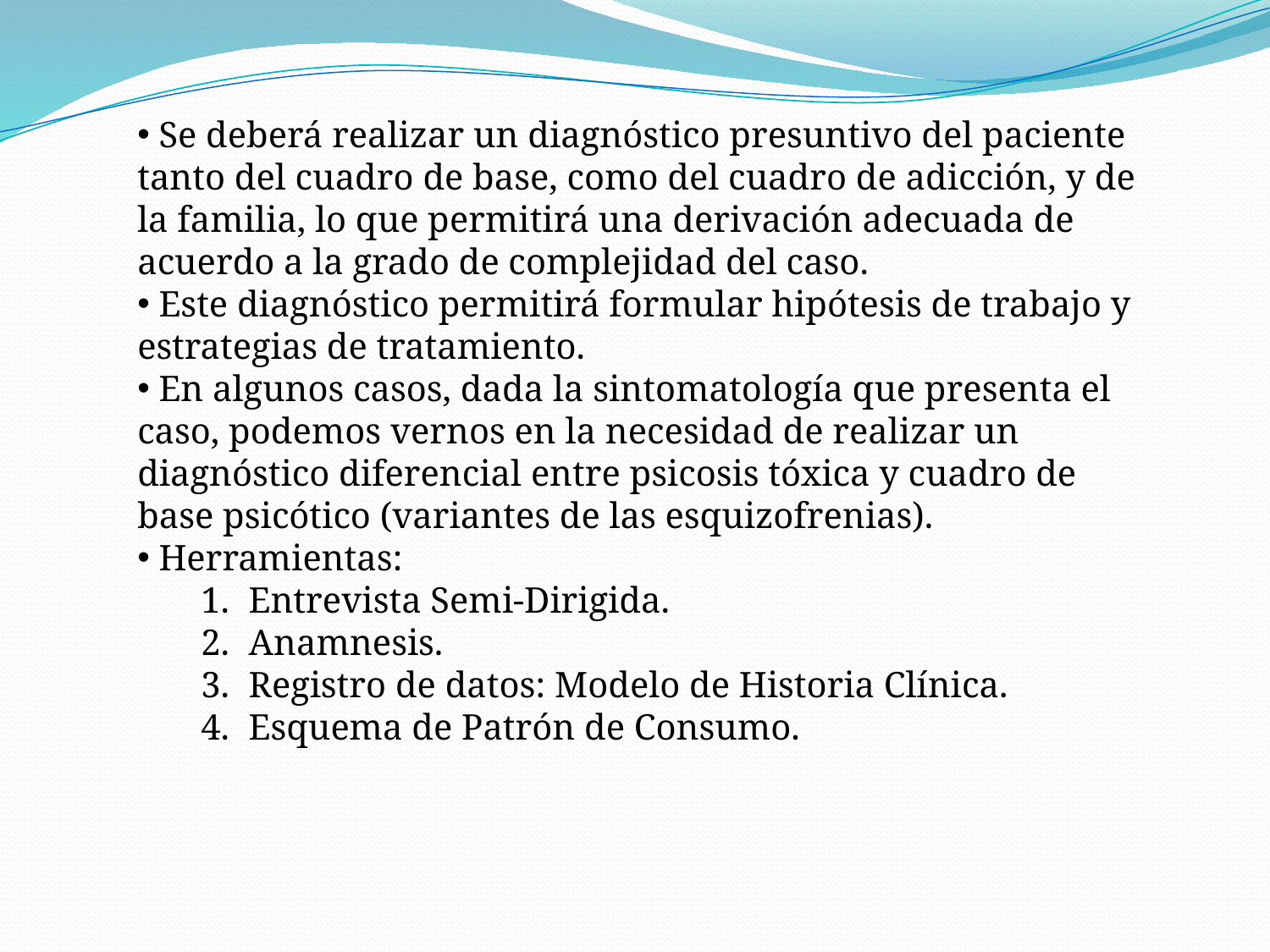

Se deberá realizar un diagnóstico presuntivo del paciente tanto del cuadro de base, como del cuadro de adicción, y de la familia, lo que permitirá una derivación adecuada de acuerdo a la grado de complejidad del caso.
 Este diagnóstico permitirá formular hipótesis de trabajo y estrategias de tratamiento.
 En algunos casos, dada la sintomatología que presenta el caso, podemos vernos en la necesidad de realizar un diagnóstico diferencial entre psicosis tóxica y cuadro de base psicótico (variantes de las esquizofrenias).
 Herramientas:
Entrevista Semi-Dirigida.
Anamnesis.
Registro de datos: Modelo de Historia Clínica.
Esquema de Patrón de Consumo.